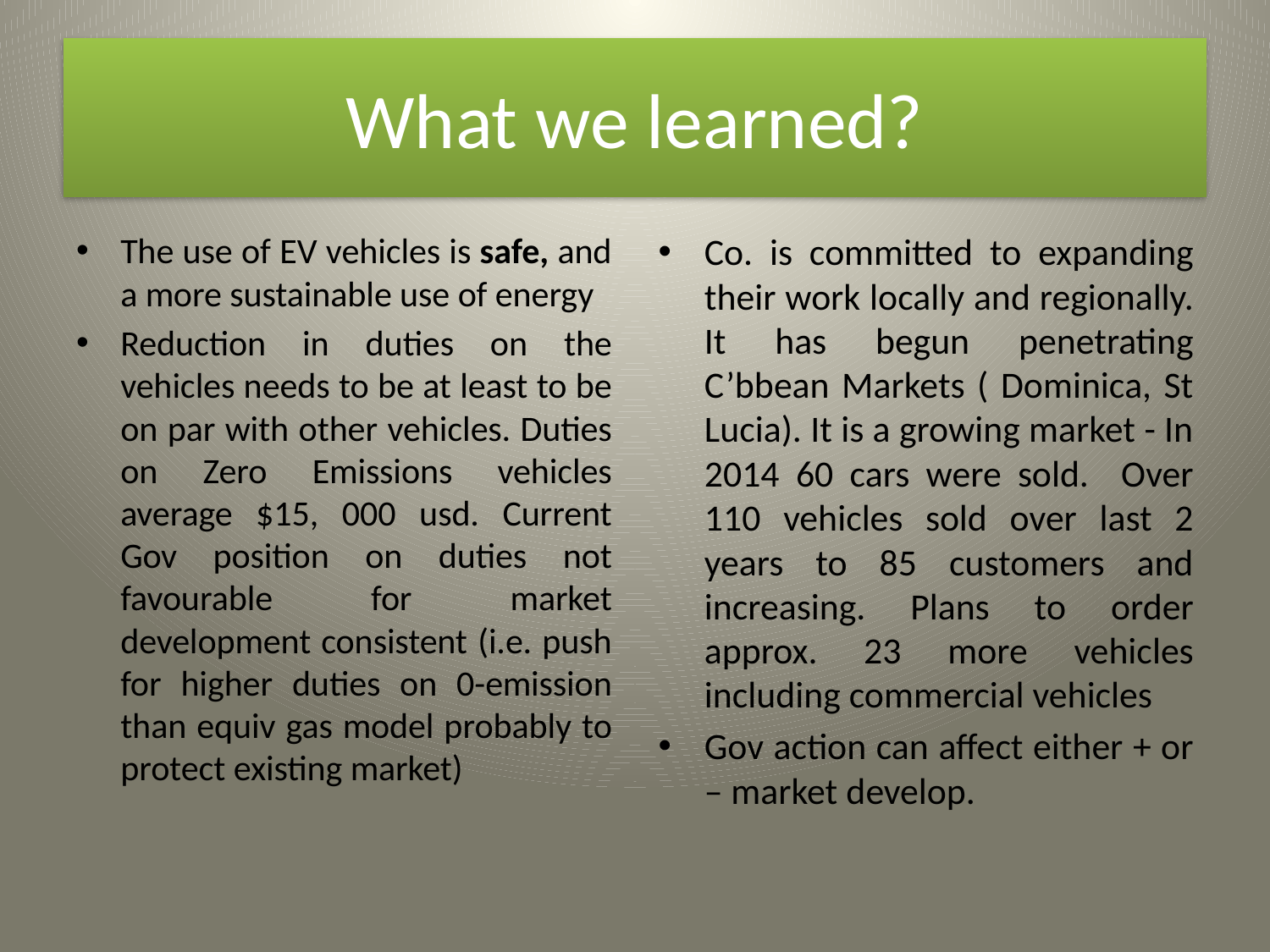

# What we learned?
The use of EV vehicles is safe, and a more sustainable use of energy
Reduction in duties on the vehicles needs to be at least to be on par with other vehicles. Duties on Zero Emissions vehicles average $15, 000 usd. Current Gov position on duties not favourable for market development consistent (i.e. push for higher duties on 0-emission than equiv gas model probably to protect existing market)

Co. is committed to expanding their work locally and regionally. It has begun penetrating C’bbean Markets ( Dominica, St Lucia). It is a growing market - In 2014 60 cars were sold.  Over 110 vehicles sold over last 2 years to 85 customers and increasing. Plans to order approx. 23 more vehicles including commercial vehicles
Gov action can affect either + or – market develop.